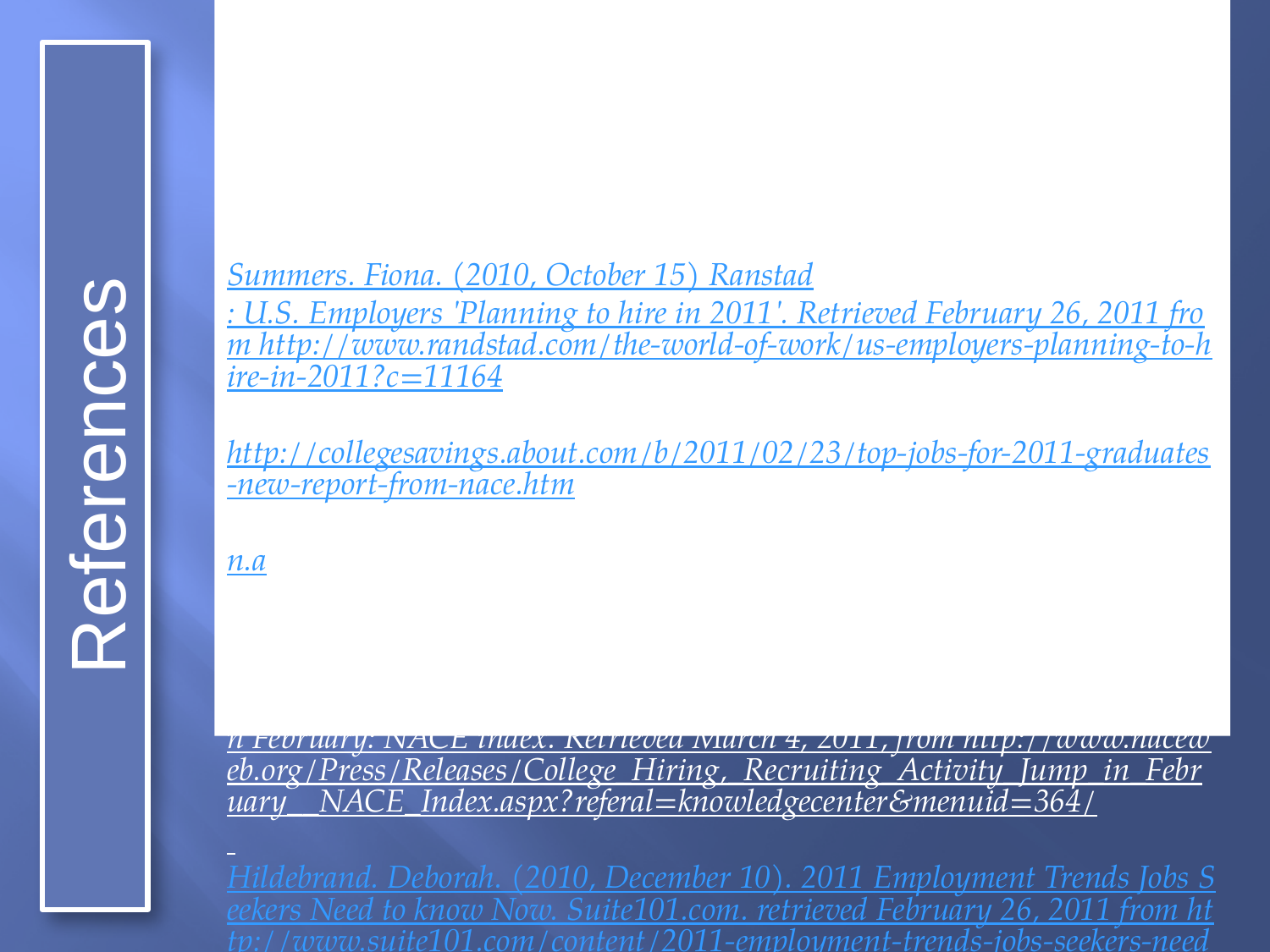

Grant, A. (2010, December 06). 10 Smart Ways to use Social Media in your Job Search. Money U.S. News. Retrieved February 26, 2012 from http://money.usnews.com/money/careers/slideshows/10-smart-ways-to-use-social-media-in-your-job-search/3
http://www.pongoresume.com/landv1.cfm?affiliate=resume-help
Summers. Fiona. (2010, October 15) Ranstad: U.S. Employers 'Planning to hire in 2011'. Retrieved February 26, 2011 from http://www.randstad.com/the-world-of-work/us-employers-planning-to-hire-in-2011?c=11164
n.a. (2010, November). Best jobs in America-Top100-Money http://collegesavings.about.com/b/2011/02/23/top-jobs-for-2011-graduates-new-report-from-nace.htm
n.a. (2011). Job Outlook. Naceweb.org. Retrieved February 26, 2011, from http://www.naceweb.org/Research/Job_Outlook/Job_Outlook.aspx
Collins. Mimi. (2011, March 3). College Hiring, Recruiting Activity Jump in February: NACE index. Retrieved March 4, 2011, from http://www.naceweb.org/Press/Releases/College_Hiring,_Recruiting_Activity_Jump_in_February__NACE_Index.aspx?referal=knowledgecenter&menuid=364/
Hildebrand. Deborah. (2010, December 10). 2011 Employment Trends Jobs Seekers Need to know Now. Suite101.com. retrieved February 26, 2011 from http://www.suite101.com/content/2011-employment-trends-jobs-seekers-need-to-know-now-a318183

http://money.cnn.com/magazines/moneymag/bestjobs/2010/full_list/index.html
References